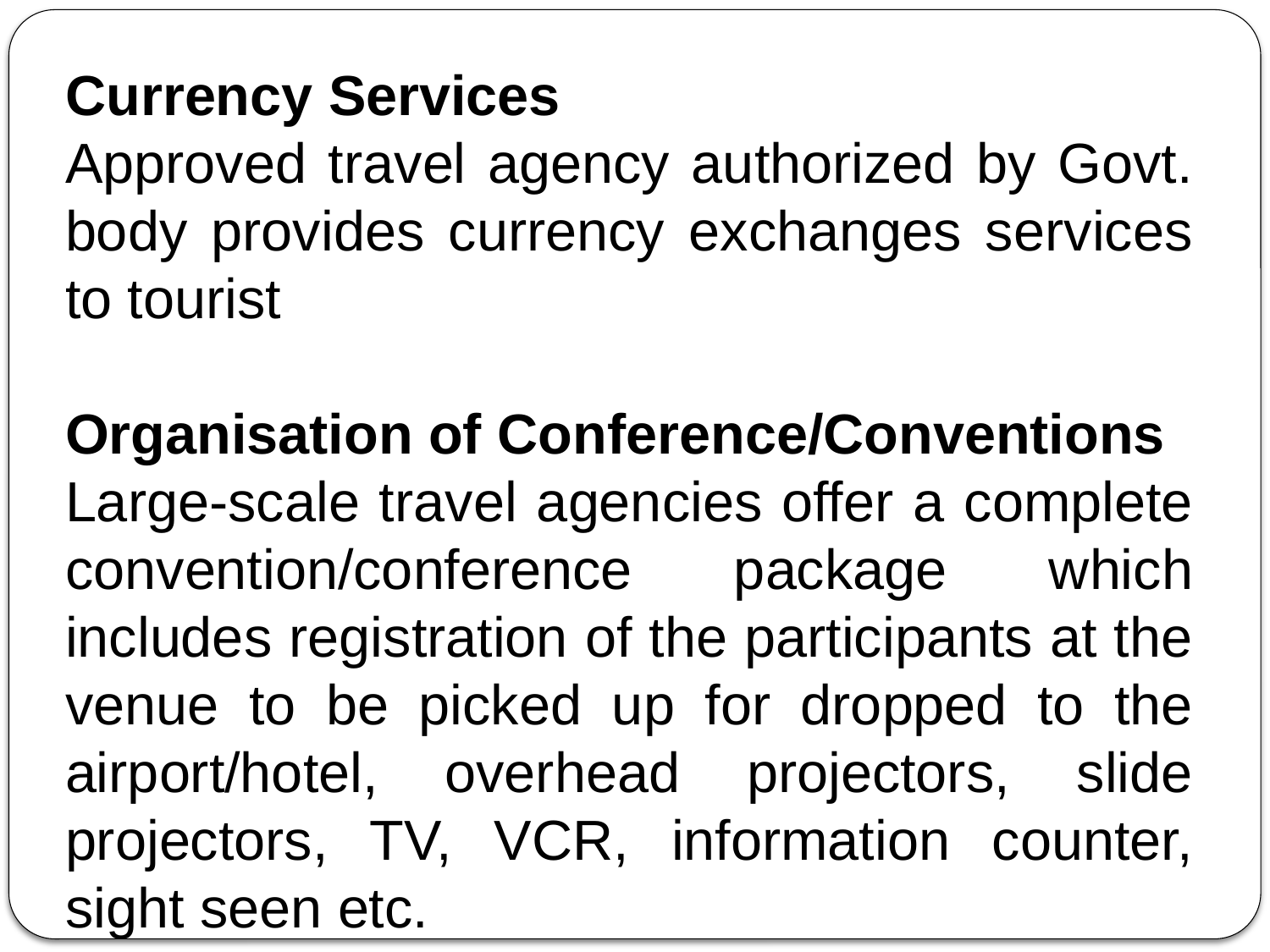

Currency Services
Approved travel agency authorized by Govt. body provides currency exchanges services to tourist

Organisation of Conference/Conventions
Large-scale travel agencies offer a complete convention/conference package which includes registration of the participants at the venue to be picked up for dropped to the airport/hotel, overhead projectors, slide projectors, TV, VCR, information counter, sight seen etc.